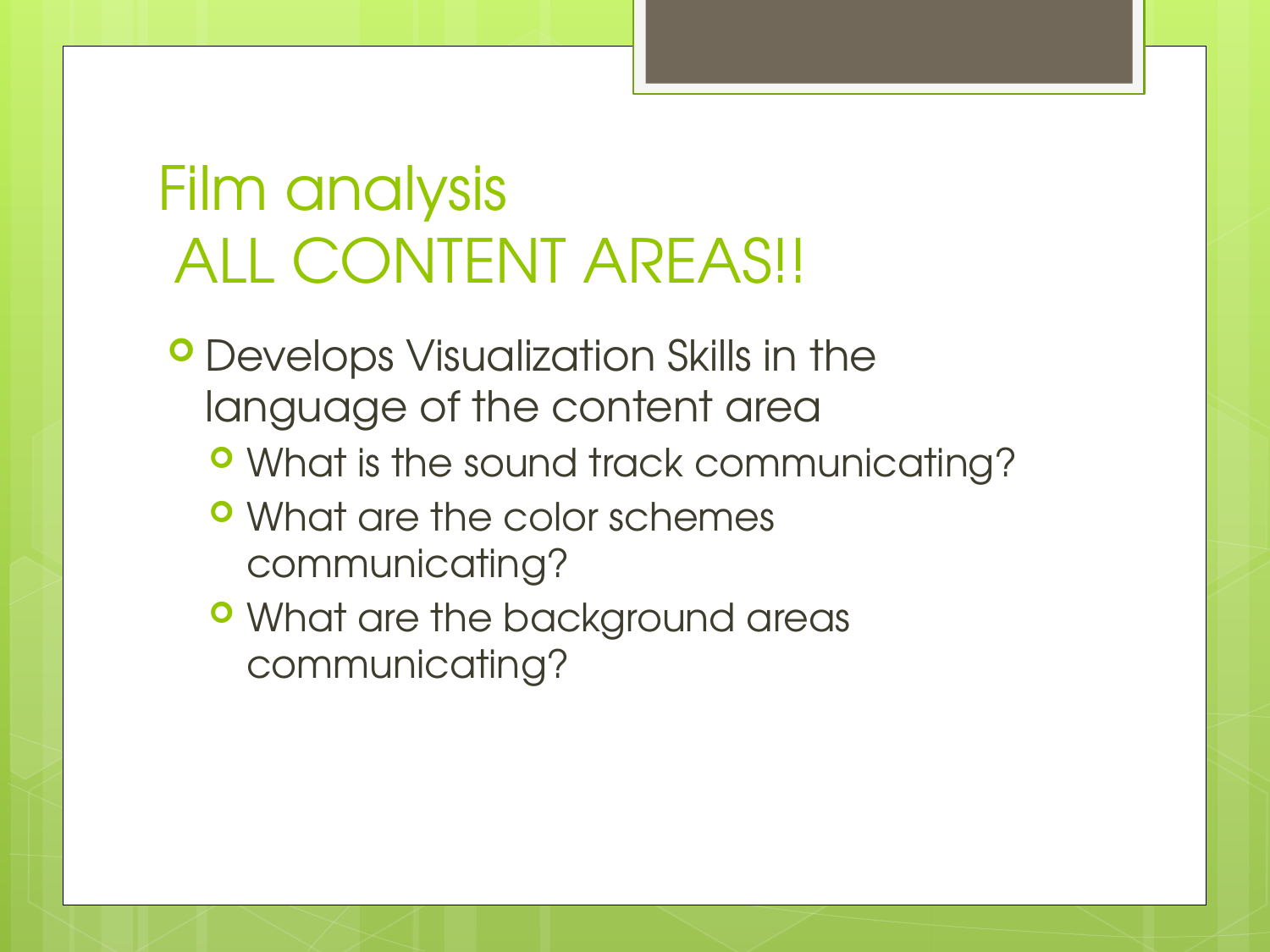

# Film analysis ALL CONTENT AREAS!!
Develops Visualization Skills in the language of the content area
What is the sound track communicating?
What are the color schemes communicating?
What are the background areas communicating?